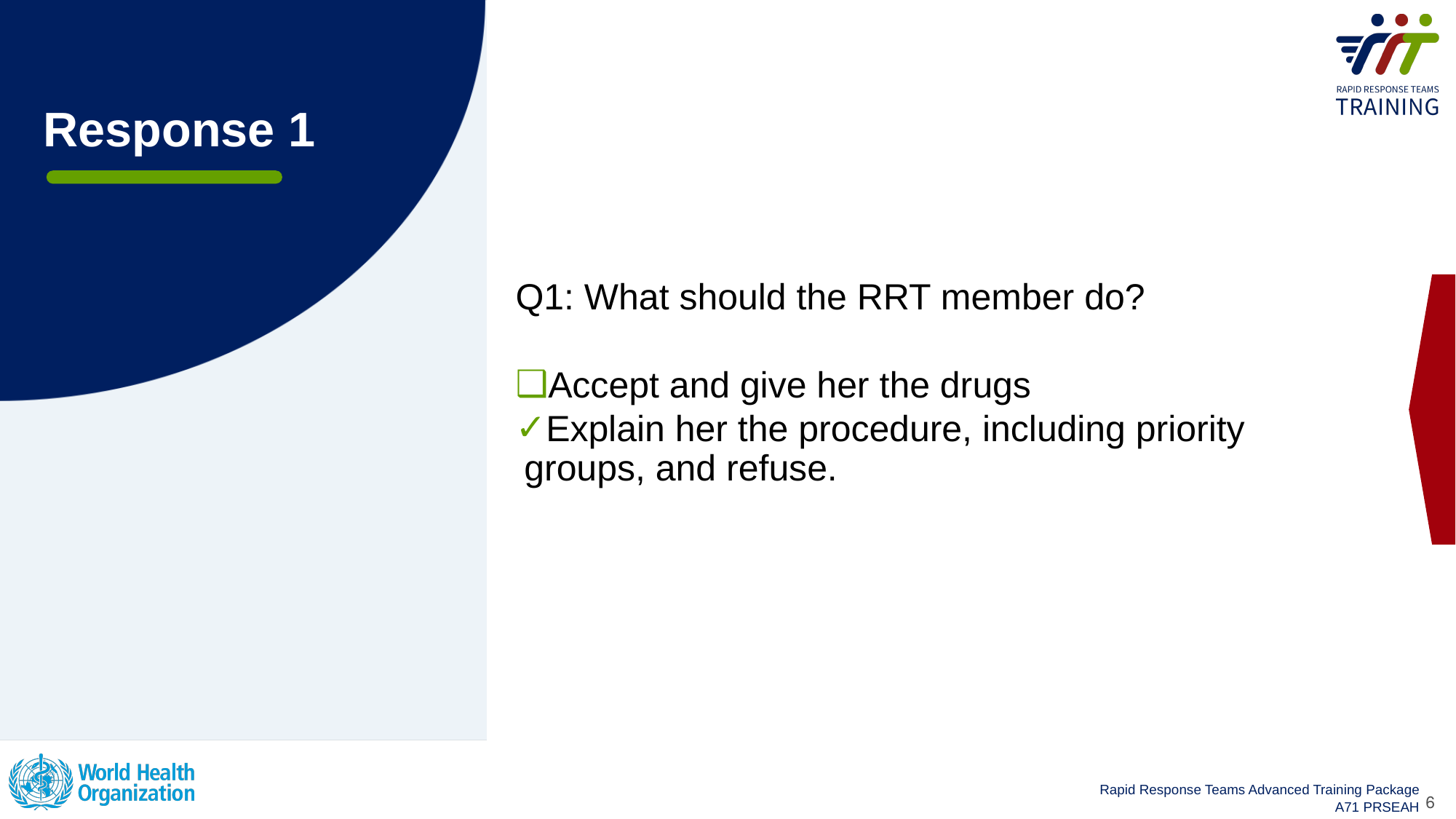

Q1: What should the RRT member do?

Accept and give her the drugs
Explain her the procedure, including priority groups, and refuse.
# Response 1

6